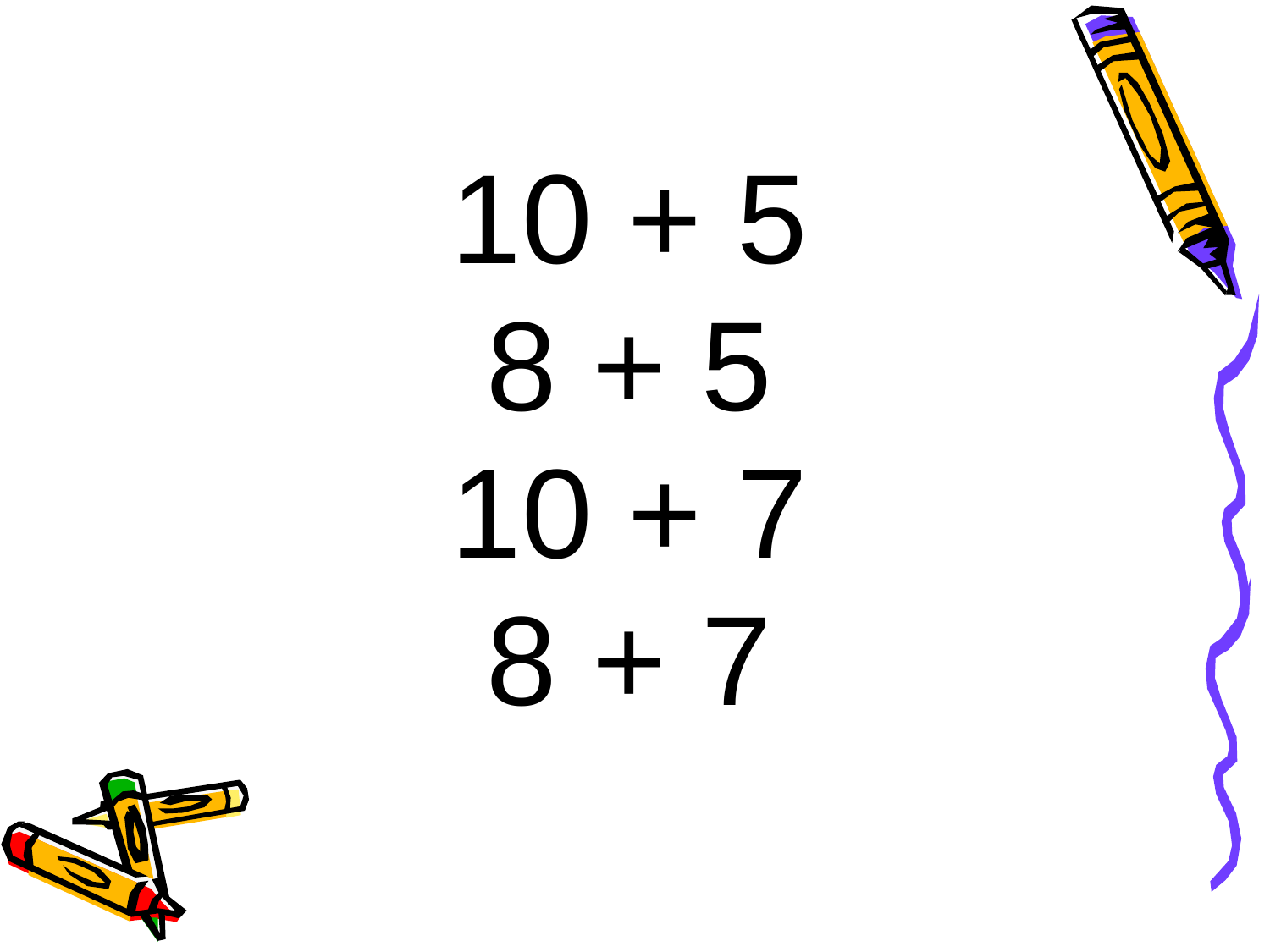

10 + 5
8 + 5
10 + 7
8 + 7